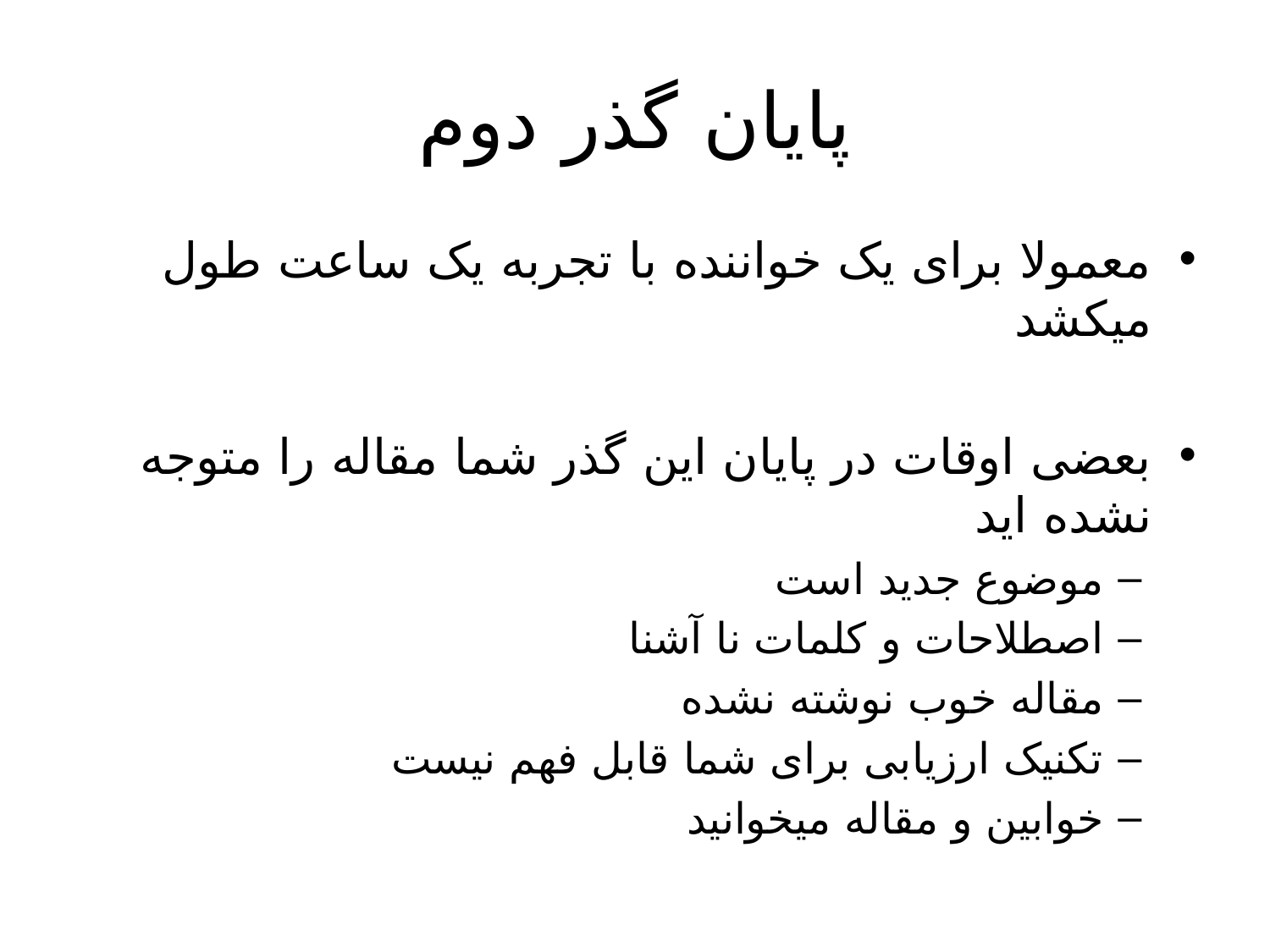

# پایان گذر دوم
معمولا برای یک خواننده با تجربه یک ساعت طول میکشد

بعضی اوقات در پایان این گذر شما مقاله را متوجه نشده اید
موضوع جدید است
اصطلاحات و کلمات نا آشنا
مقاله خوب نوشته نشده
تکنیک ارزیابی برای شما قابل فهم نیست
خوابین و مقاله میخوانید